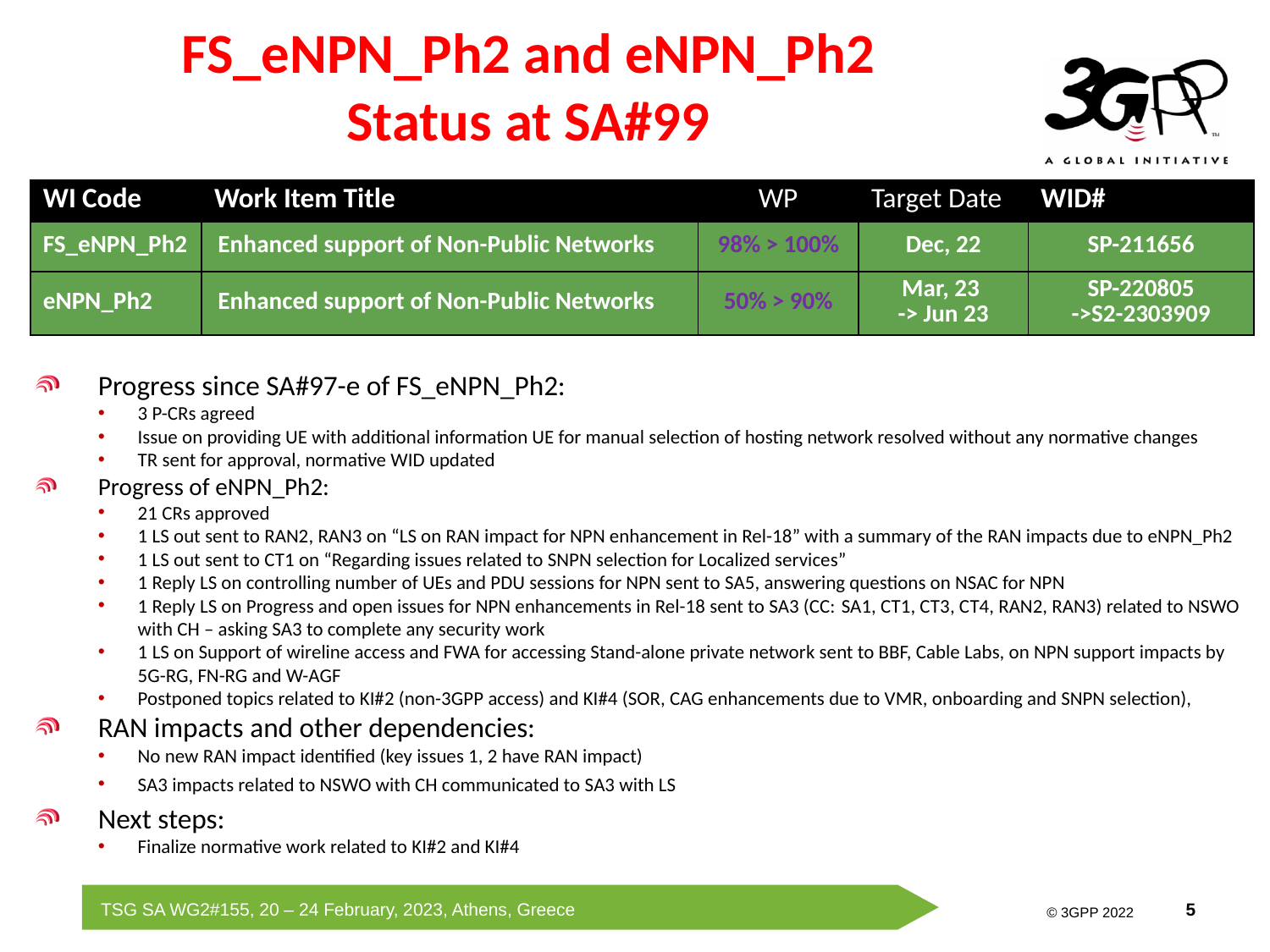

# FS_eNPN_Ph2 and eNPN_Ph2 Status at SA#99
| WI Code | Work Item Title | WP | Target Date | WID# |
| --- | --- | --- | --- | --- |
| FS\_eNPN\_Ph2 | Enhanced support of Non-Public Networks | 98% > 100% | Dec, 22 | SP-211656 |
| eNPN\_Ph2 | Enhanced support of Non-Public Networks | 50% > 90% | Mar, 23 -> Jun 23 | SP-220805 ->S2-2303909 |
Progress since SA#97-e of FS_eNPN_Ph2:
3 P-CRs agreed
Issue on providing UE with additional information UE for manual selection of hosting network resolved without any normative changes
TR sent for approval, normative WID updated
Progress of eNPN_Ph2:
21 CRs approved
1 LS out sent to RAN2, RAN3 on “LS on RAN impact for NPN enhancement in Rel-18” with a summary of the RAN impacts due to eNPN_Ph2
1 LS out sent to CT1 on “Regarding issues related to SNPN selection for Localized services”
1 Reply LS on controlling number of UEs and PDU sessions for NPN sent to SA5, answering questions on NSAC for NPN
1 Reply LS on Progress and open issues for NPN enhancements in Rel-18 sent to SA3 (CC: SA1, CT1, CT3, CT4, RAN2, RAN3) related to NSWO with CH – asking SA3 to complete any security work
1 LS on Support of wireline access and FWA for accessing Stand-alone private network sent to BBF, Cable Labs, on NPN support impacts by 5G-RG, FN-RG and W-AGF
Postponed topics related to KI#2 (non-3GPP access) and KI#4 (SOR, CAG enhancements due to VMR, onboarding and SNPN selection),
RAN impacts and other dependencies:
No new RAN impact identified (key issues 1, 2 have RAN impact)
SA3 impacts related to NSWO with CH communicated to SA3 with LS
Next steps:
Finalize normative work related to KI#2 and KI#4